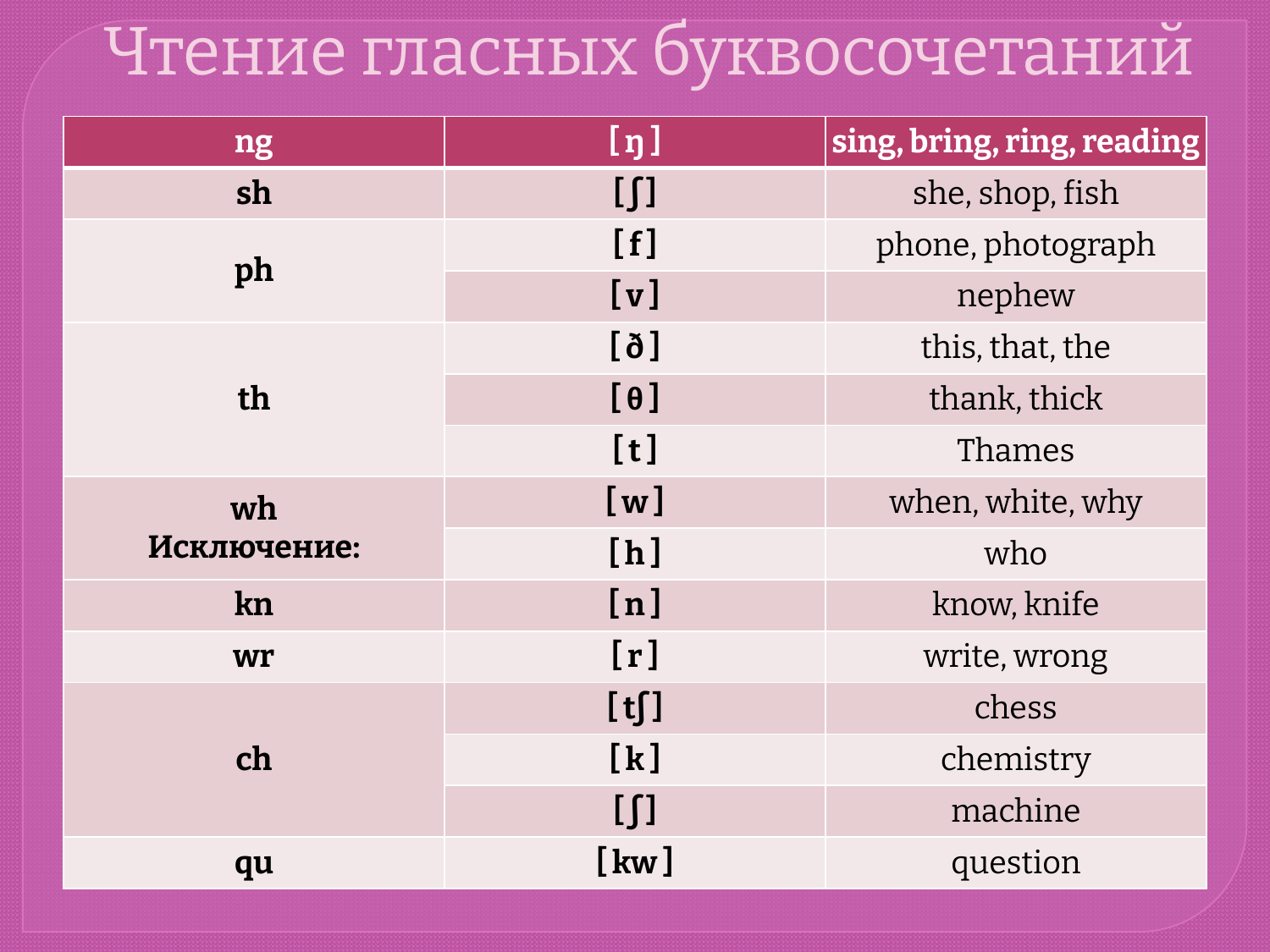

# Чтение гласных буквосочетаний
| ng | [ ŋ ] | sing, bring, ring, reading |
| --- | --- | --- |
| sh | [ ∫ ] | she, shop, fish |
| ph | [ f ] | phone, photograph |
|  | [ v ] | nephew |
| th | [ ð ] | this, that, the |
|  | [ θ ] | thank, thick |
|  | [ t ] | Thames |
| wh Исключение: | [ w ] | when, white, why |
|  | [ h ] | who |
| kn | [ n ] | know, knife |
| wr | [ r ] | write, wrong |
| ch | [ t∫ ] | chess |
|  | [ k ] | chemistry |
|  | [ ∫ ] | machine |
| qu | [ kw ] | question |